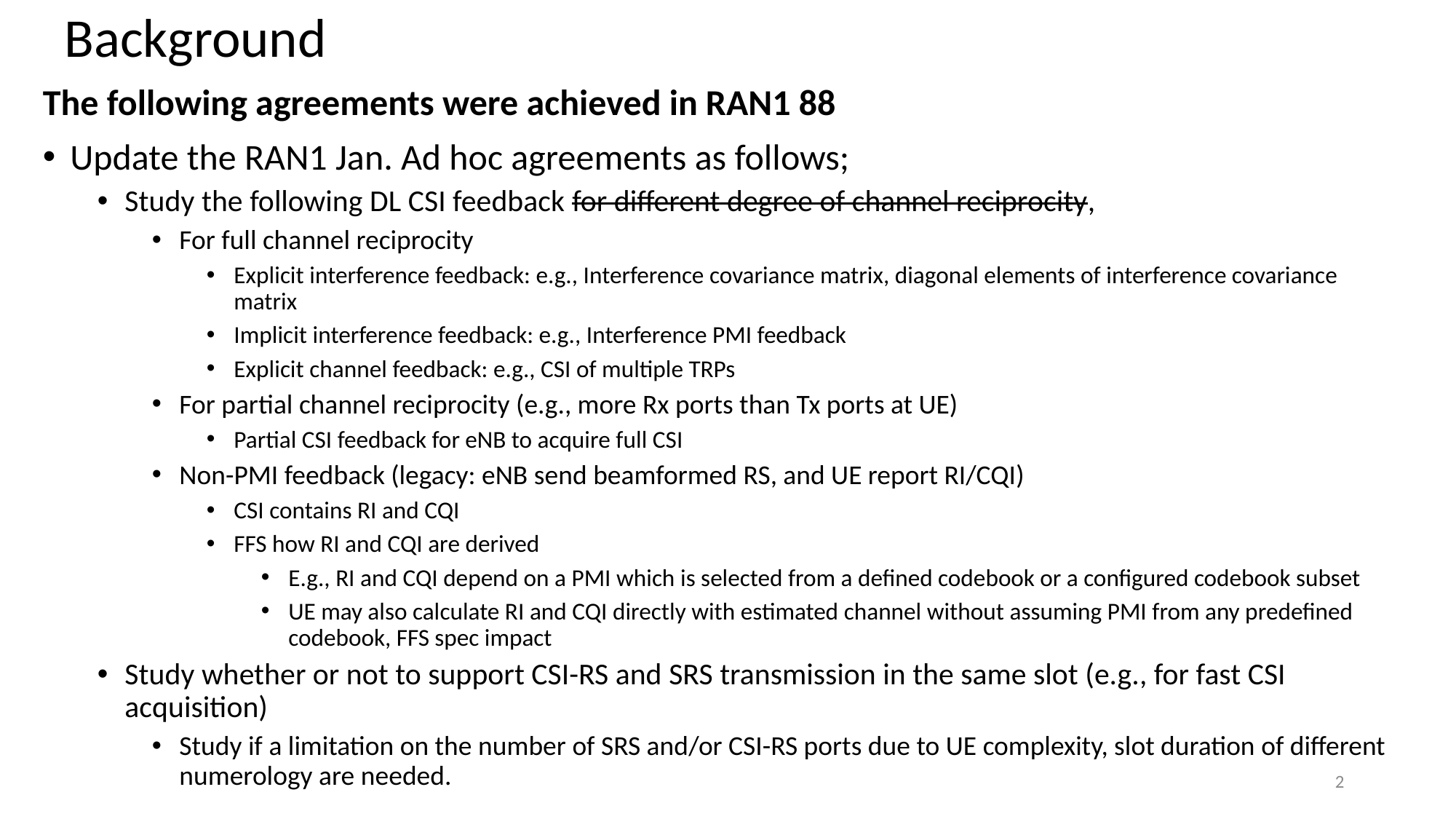

# Background
The following agreements were achieved in RAN1 88
Update the RAN1 Jan. Ad hoc agreements as follows;
Study the following DL CSI feedback for different degree of channel reciprocity,
For full channel reciprocity
Explicit interference feedback: e.g., Interference covariance matrix, diagonal elements of interference covariance matrix
Implicit interference feedback: e.g., Interference PMI feedback
Explicit channel feedback: e.g., CSI of multiple TRPs
For partial channel reciprocity (e.g., more Rx ports than Tx ports at UE)
Partial CSI feedback for eNB to acquire full CSI
Non-PMI feedback (legacy: eNB send beamformed RS, and UE report RI/CQI)
CSI contains RI and CQI
FFS how RI and CQI are derived
E.g., RI and CQI depend on a PMI which is selected from a defined codebook or a configured codebook subset
UE may also calculate RI and CQI directly with estimated channel without assuming PMI from any predefined codebook, FFS spec impact
Study whether or not to support CSI-RS and SRS transmission in the same slot (e.g., for fast CSI acquisition)
Study if a limitation on the number of SRS and/or CSI-RS ports due to UE complexity, slot duration of different numerology are needed.

2